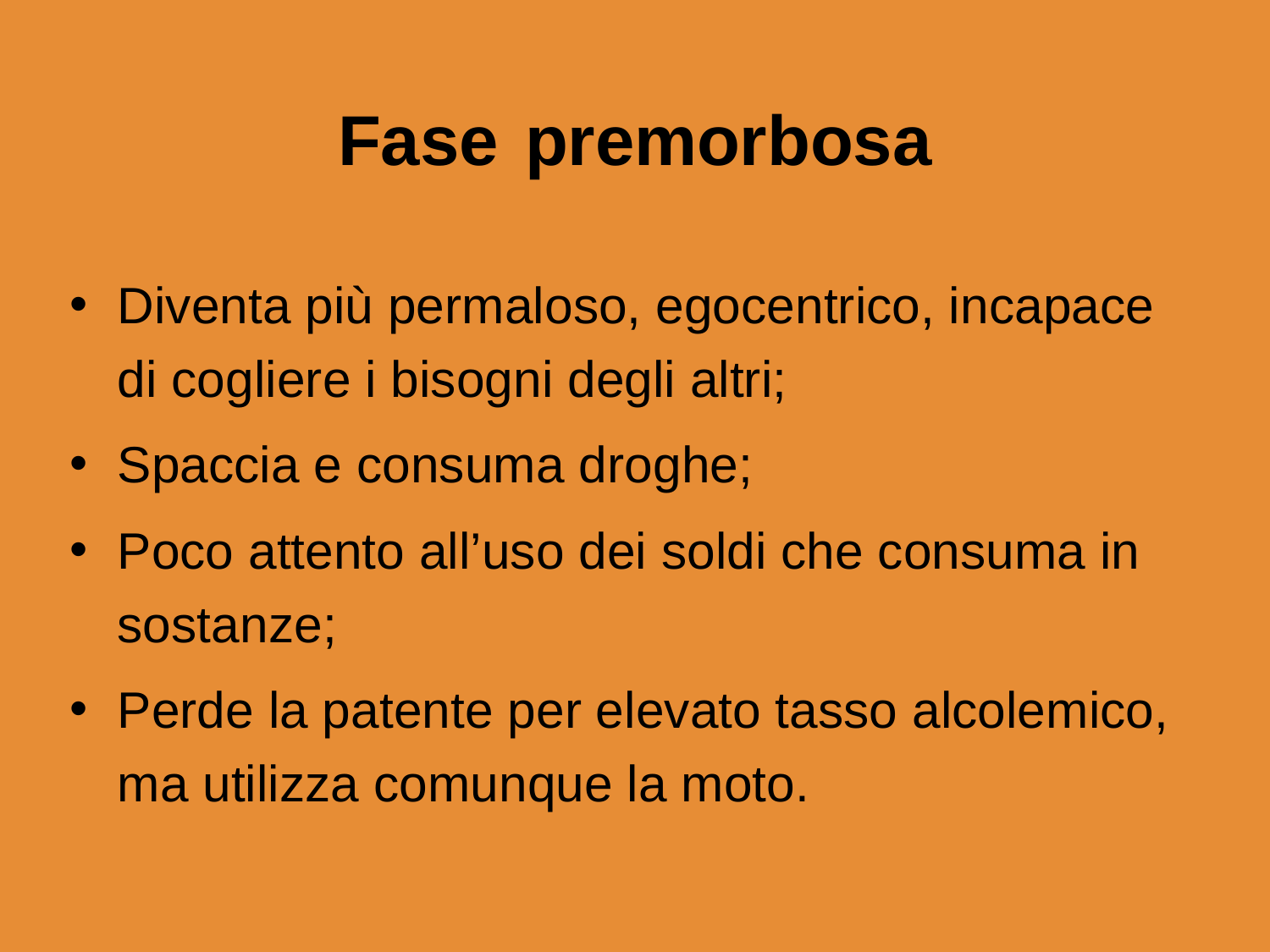

# Fase premorbosa
Diventa più permaloso, egocentrico, incapace di cogliere i bisogni degli altri;
Spaccia e consuma droghe;
Poco attento all’uso dei soldi che consuma in sostanze;
Perde la patente per elevato tasso alcolemico, ma utilizza comunque la moto.